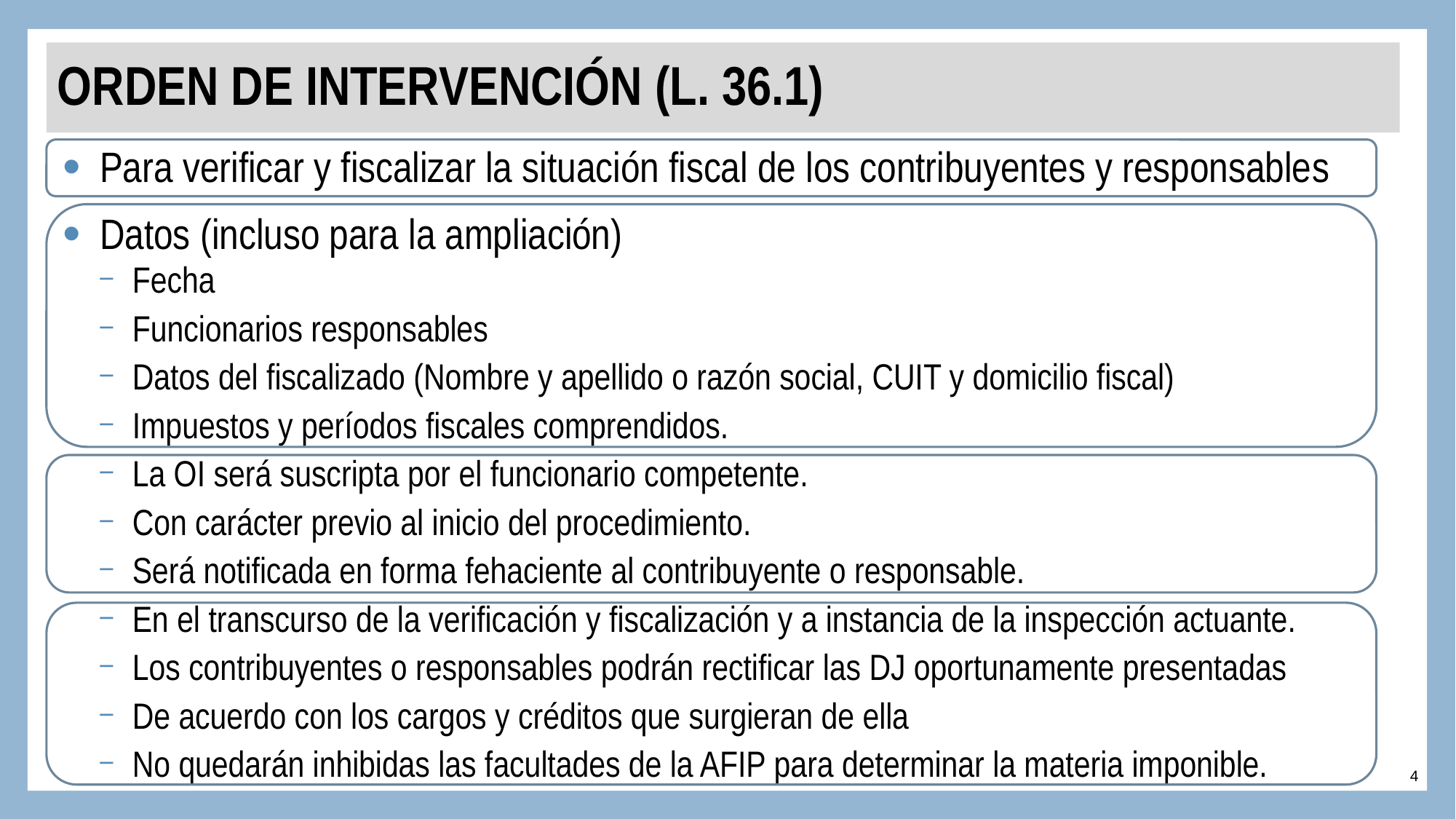

# ORDEN DE INTERVENCIÓN (L. 36.1)

Para verificar y fiscalizar la situación fiscal de los contribuyentes y responsables
Datos (incluso para la ampliación)
Fecha
Funcionarios responsables
Datos del fiscalizado (Nombre y apellido o razón social, CUIT y domicilio fiscal)
Impuestos y períodos fiscales comprendidos.
La OI será suscripta por el funcionario competente.
Con carácter previo al inicio del procedimiento.
Será notificada en forma fehaciente al contribuyente o responsable.
En el transcurso de la verificación y fiscalización y a instancia de la inspección actuante.
Los contribuyentes o responsables podrán rectificar las DJ oportunamente presentadas
De acuerdo con los cargos y créditos que surgieran de ella
No quedarán inhibidas las facultades de la AFIP para determinar la materia imponible.

4